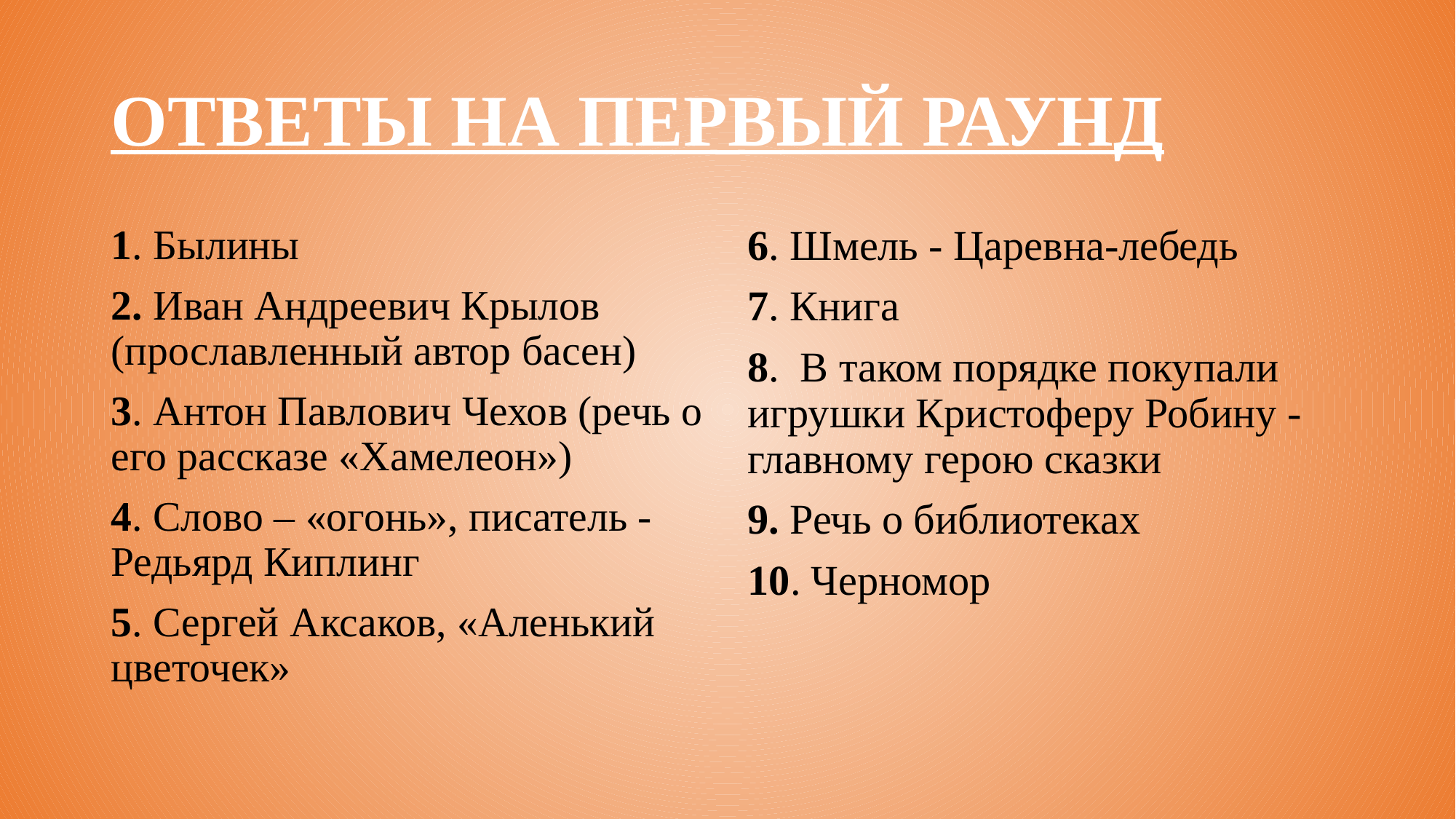

# ОТВЕТЫ НА ПЕРВЫЙ РАУНД
1. Былины
2. Иван Андреевич Крылов (прославленный автор басен)
3. Антон Павлович Чехов (речь о его рассказе «Хамелеон»)
4. Слово – «огонь», писатель - Редьярд Киплинг
5. Сергей Аксаков, «Аленький цветочек»

6. Шмель - Царевна-лебедь
7. Книга
8.  В таком порядке покупали игрушки Кристоферу Робину - главному герою сказки
9. Речь о библиотеках
10. Черномор